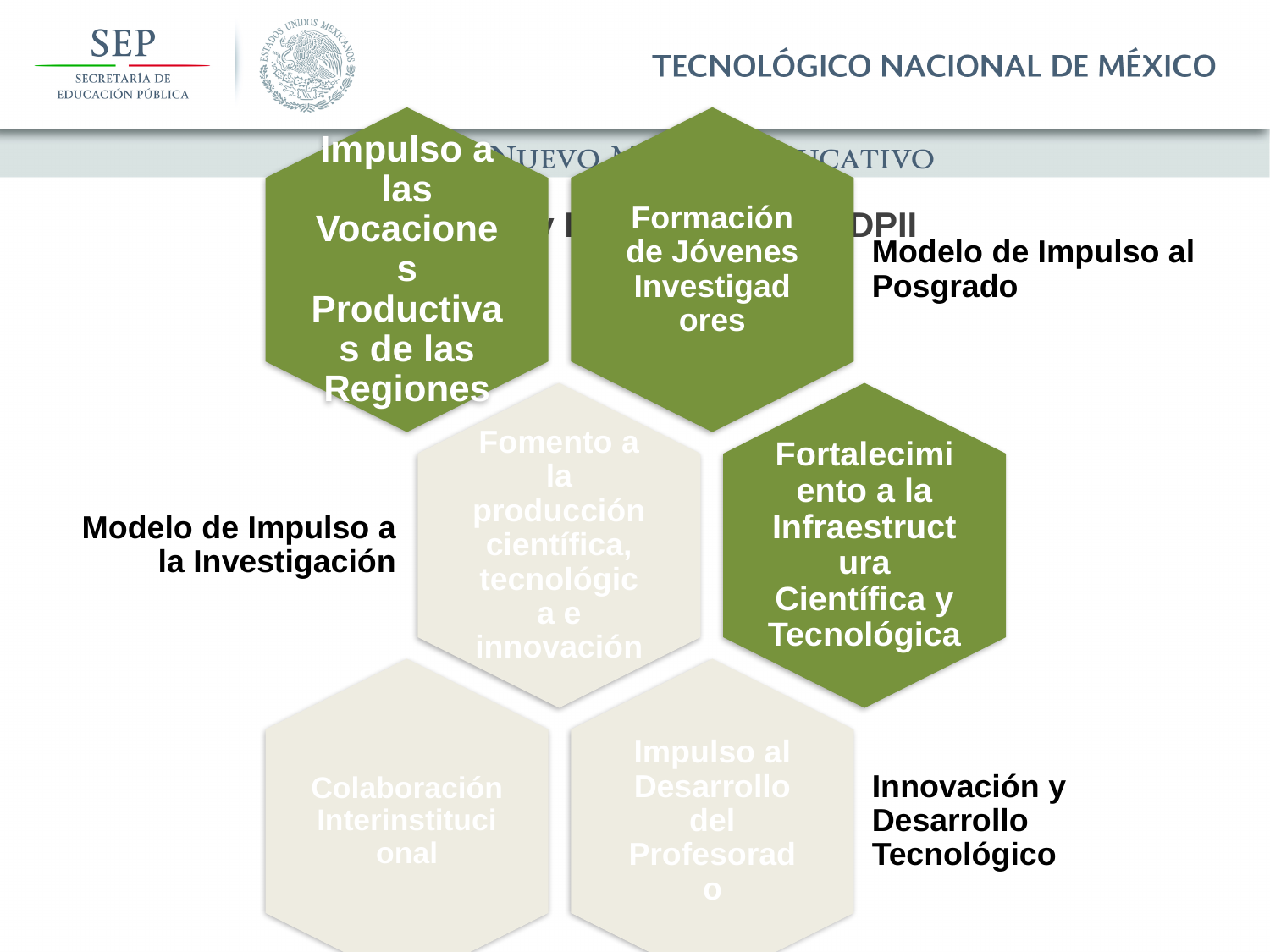

Formación de Jóvenes Investigadores
Modelo de Impulso al Posgrado
Impulso a las Vocaciones Productivas de las Regiones
Fomento a la producción científica, tecnológica e innovación
Modelo de Impulso a la Investigación
Fortalecimiento a la Infraestructura Científica y Tecnológica
Impulso al Desarrollo del Profesorado
Innovación y Desarrollo Tecnológico
Colaboración Interinstitucional
Proyectos y Programas de la DPII